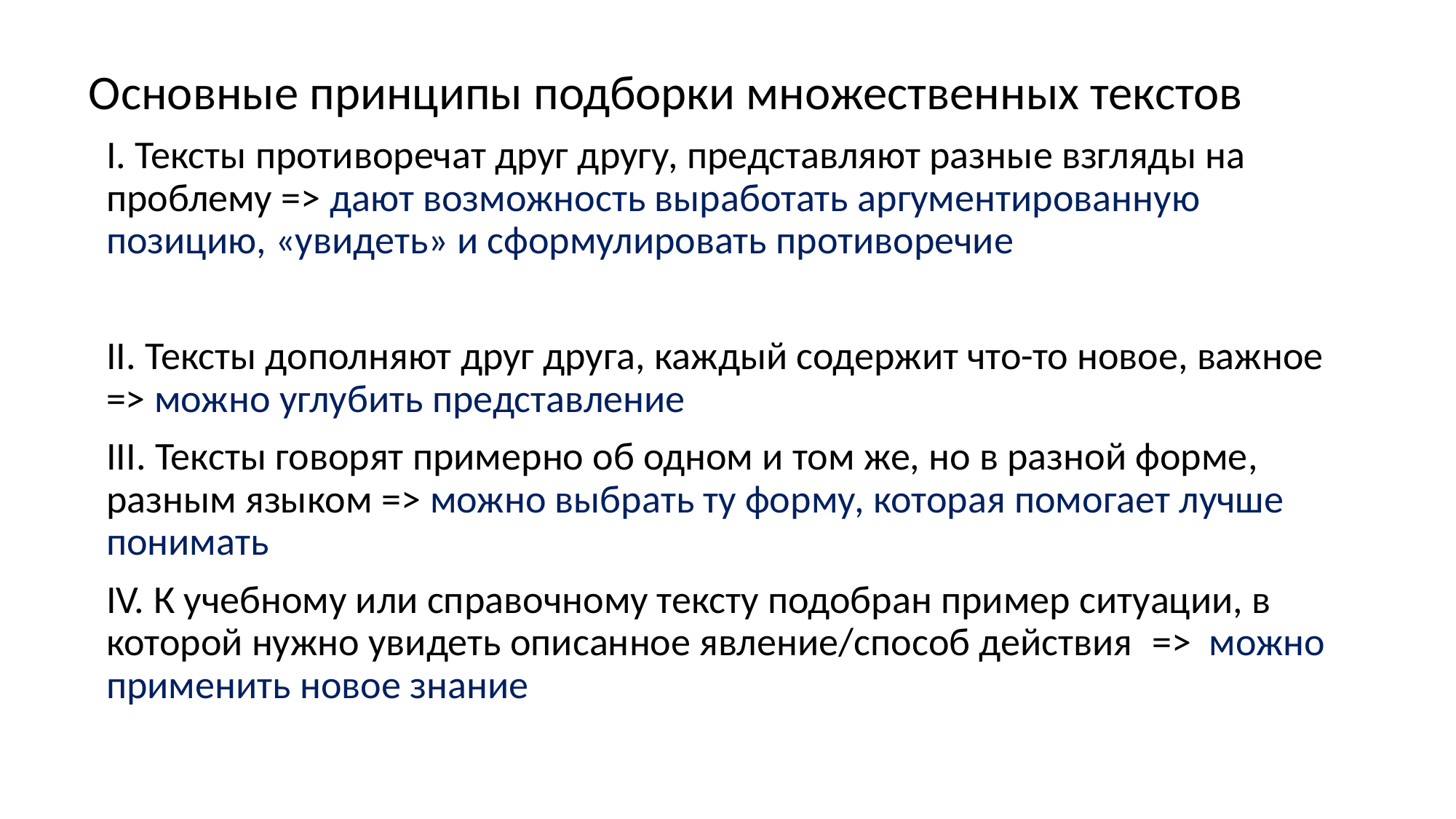

# Основные принципы подборки множественных текстов
I. Тексты противоречат друг другу, представляют разные взгляды на проблему => дают возможность выработать аргументированную позицию, «увидеть» и сформулировать противоречие

II. Тексты дополняют друг друга, каждый содержит что-то новое, важное => можно углубить представление
III. Тексты говорят примерно об одном и том же, но в разной форме, разным языком => можно выбрать ту форму, которая помогает лучше понимать
IV. К учебному или справочному тексту подобран пример ситуации, в которой нужно увидеть описанное явление/способ действия  =>  можно применить новое знание